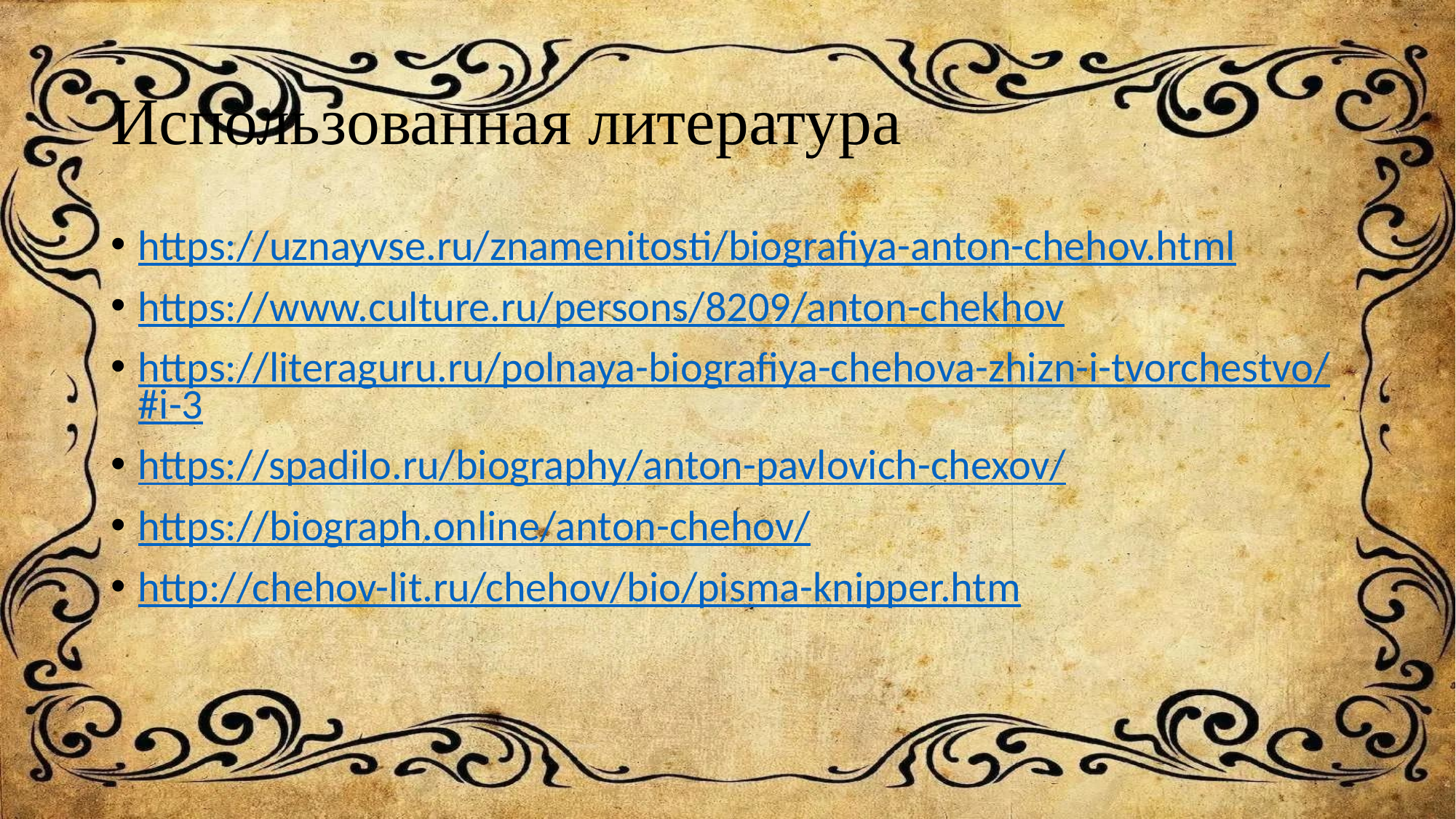

# Использованная литература
https://uznayvse.ru/znamenitosti/biografiya-anton-chehov.html
https://www.culture.ru/persons/8209/anton-chekhov
https://literaguru.ru/polnaya-biografiya-chehova-zhizn-i-tvorchestvo/#i-3
https://spadilo.ru/biography/anton-pavlovich-chexov/
https://biograph.online/anton-chehov/
http://chehov-lit.ru/chehov/bio/pisma-knipper.htm